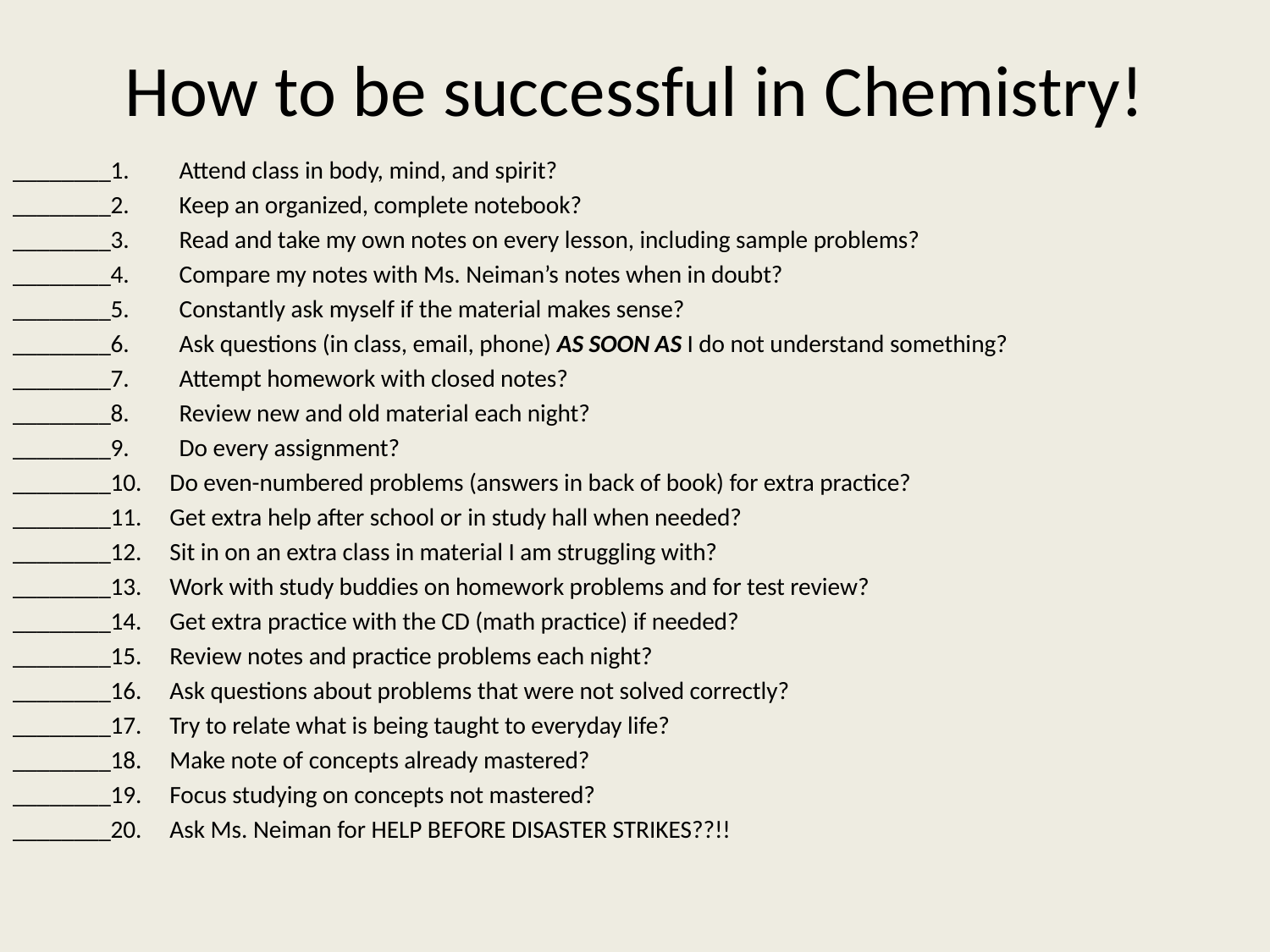

# How to be successful in Chemistry!
________1.         Attend class in body, mind, and spirit?
________2.         Keep an organized, complete notebook?
________3.         Read and take my own notes on every lesson, including sample problems?
________4.         Compare my notes with Ms. Neiman’s notes when in doubt?
________5.         Constantly ask myself if the material makes sense?
________6.         Ask questions (in class, email, phone) AS SOON AS I do not understand something?
________7.         Attempt homework with closed notes?
________8.         Review new and old material each night?
________9.         Do every assignment?
________10.     Do even-numbered problems (answers in back of book) for extra practice?
________11.     Get extra help after school or in study hall when needed?
________12.     Sit in on an extra class in material I am struggling with?
________13.     Work with study buddies on homework problems and for test review?
________14.     Get extra practice with the CD (math practice) if needed?
________15.     Review notes and practice problems each night?
________16.     Ask questions about problems that were not solved correctly?
________17.     Try to relate what is being taught to everyday life?
________18.     Make note of concepts already mastered?
________19.     Focus studying on concepts not mastered?
________20.     Ask Ms. Neiman for HELP BEFORE DISASTER STRIKES??!!